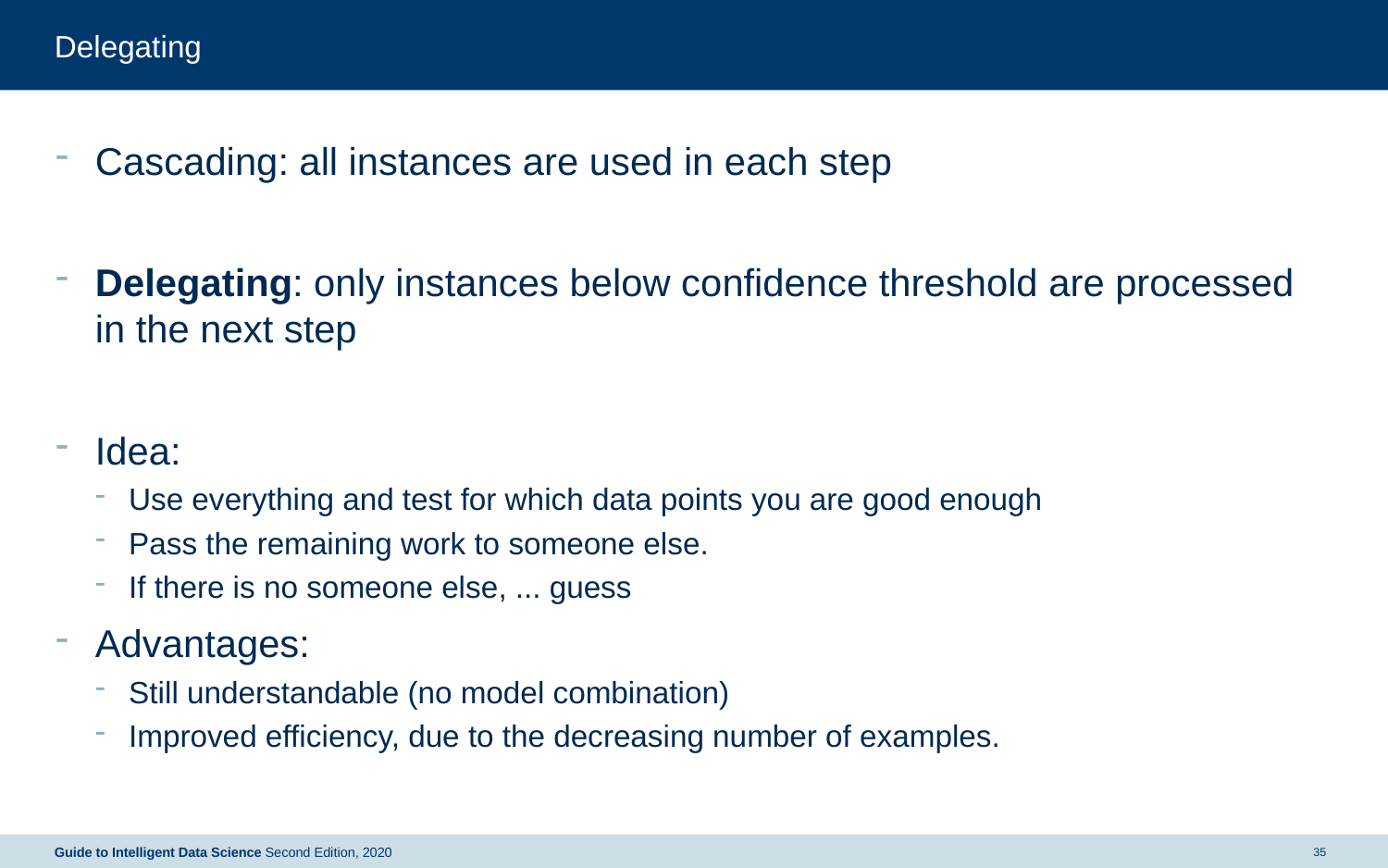

# Delegating
Cascading: all instances are used in each step

Delegating: only instances below confidence threshold are processed in the next step

Idea:
Use everything and test for which data points you are good enough
Pass the remaining work to someone else.
If there is no someone else, ... guess
Advantages:
Still understandable (no model combination)
Improved efficiency, due to the decreasing number of examples.
Guide to Intelligent Data Science Second Edition, 2020
35